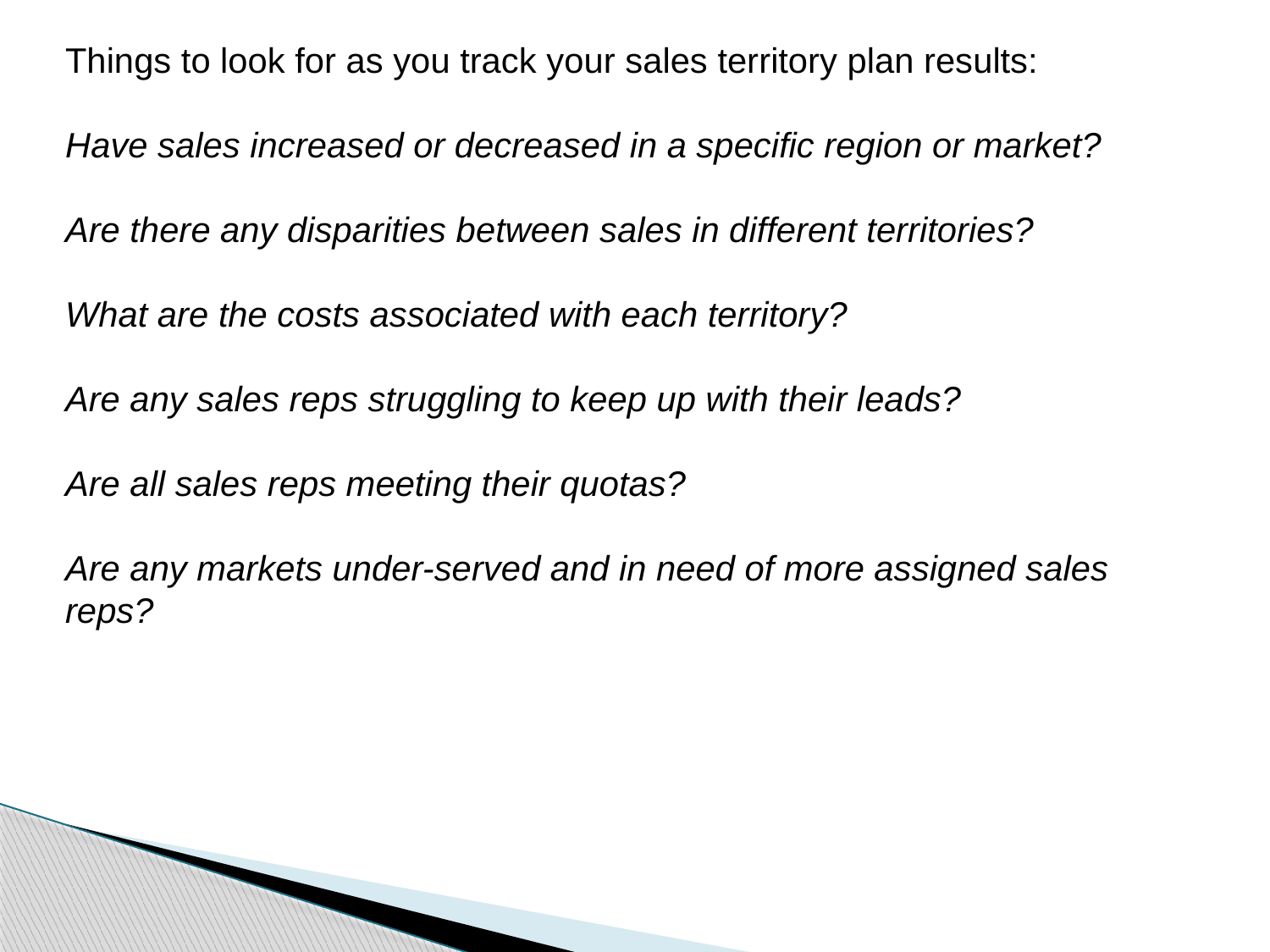

Things to look for as you track your sales territory plan results:

Have sales increased or decreased in a specific region or market?

Are there any disparities between sales in different territories?

What are the costs associated with each territory?

Are any sales reps struggling to keep up with their leads?

Are all sales reps meeting their quotas?

Are any markets under-served and in need of more assigned sales reps?